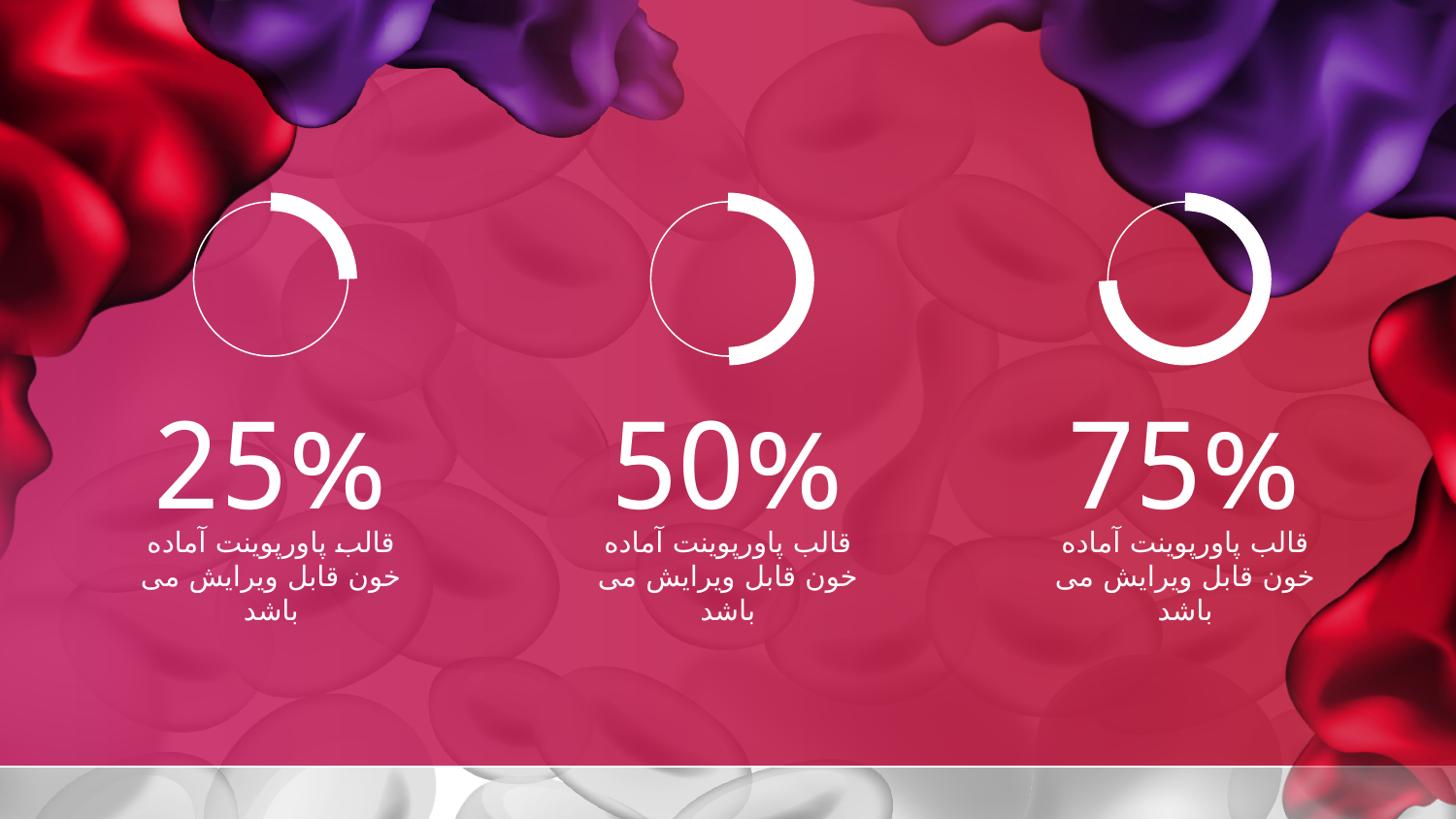

# 25%
75%
50%
قالب پاورپوینت آماده خون قابل ویرایش می باشد
قالب پاورپوینت آماده خون قابل ویرایش می باشد
قالب پاورپوینت آماده خون قابل ویرایش می باشد